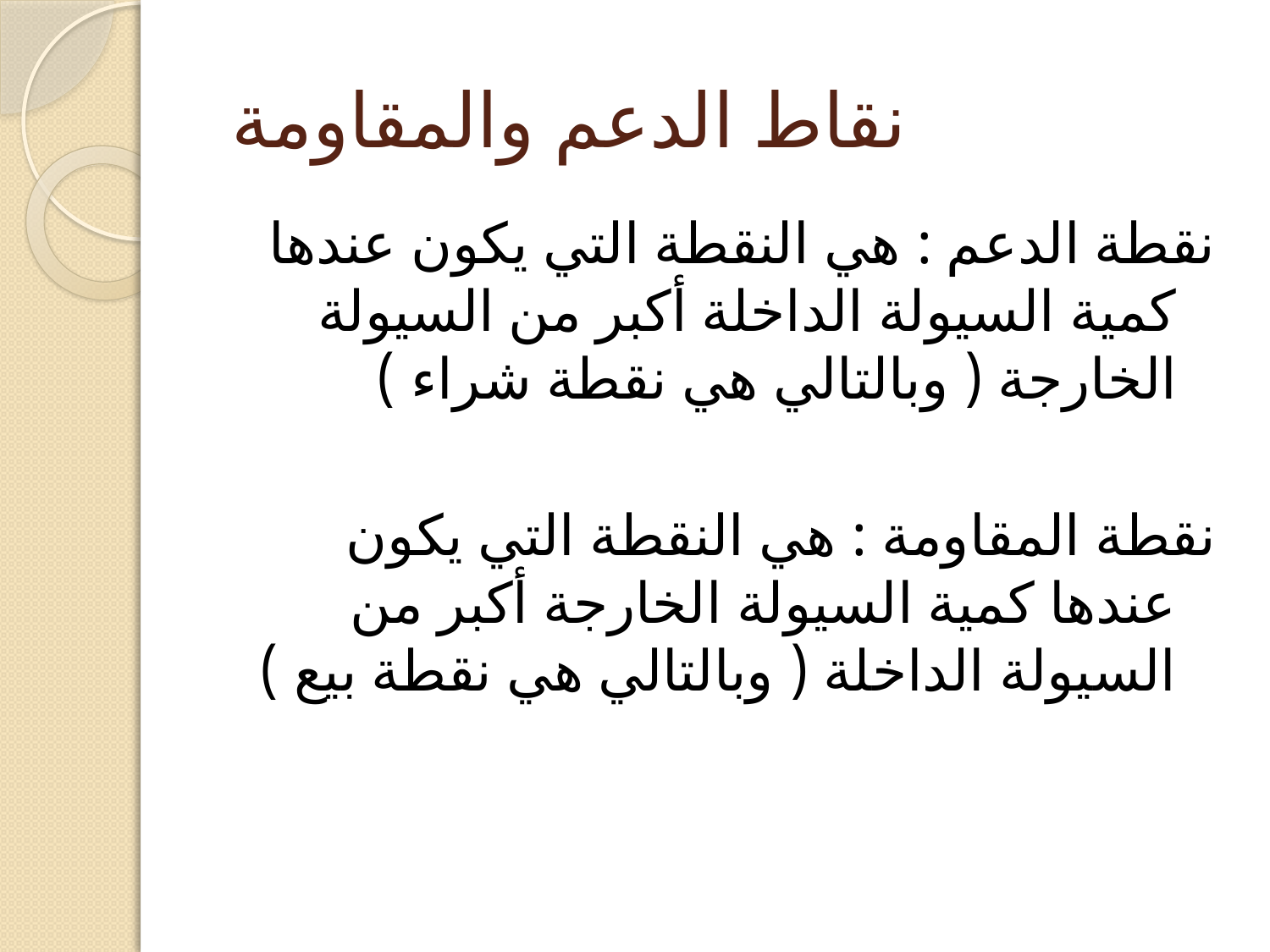

# نقاط الدعم والمقاومة
نقطة الدعم : هي النقطة التي يكون عندها كمية السيولة الداخلة أكبر من السيولة الخارجة ( وبالتالي هي نقطة شراء )

نقطة المقاومة : هي النقطة التي يكون عندها كمية السيولة الخارجة أكبر من السيولة الداخلة ( وبالتالي هي نقطة بيع )